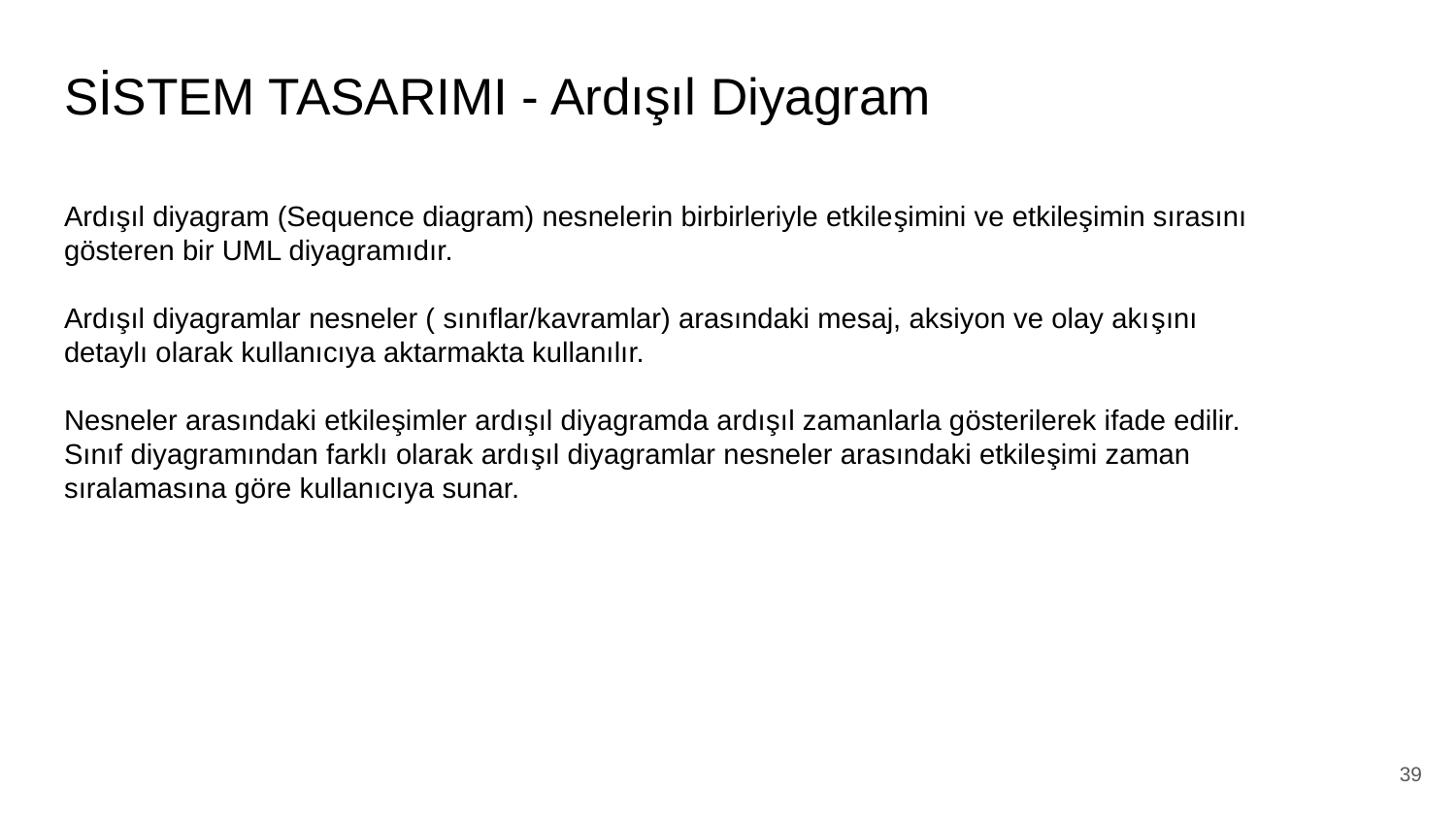

# SİSTEM TASARIMI - Ardışıl Diyagram
Ardışıl diyagram (Sequence diagram) nesnelerin birbirleriyle etkileşimini ve etkileşimin sırasını gösteren bir UML diyagramıdır.

Ardışıl diyagramlar nesneler ( sınıflar/kavramlar) arasındaki mesaj, aksiyon ve olay akışını detaylı olarak kullanıcıya aktarmakta kullanılır.

Nesneler arasındaki etkileşimler ardışıl diyagramda ardışıl zamanlarla gösterilerek ifade edilir. Sınıf diyagramından farklı olarak ardışıl diyagramlar nesneler arasındaki etkileşimi zaman sıralamasına göre kullanıcıya sunar.

39